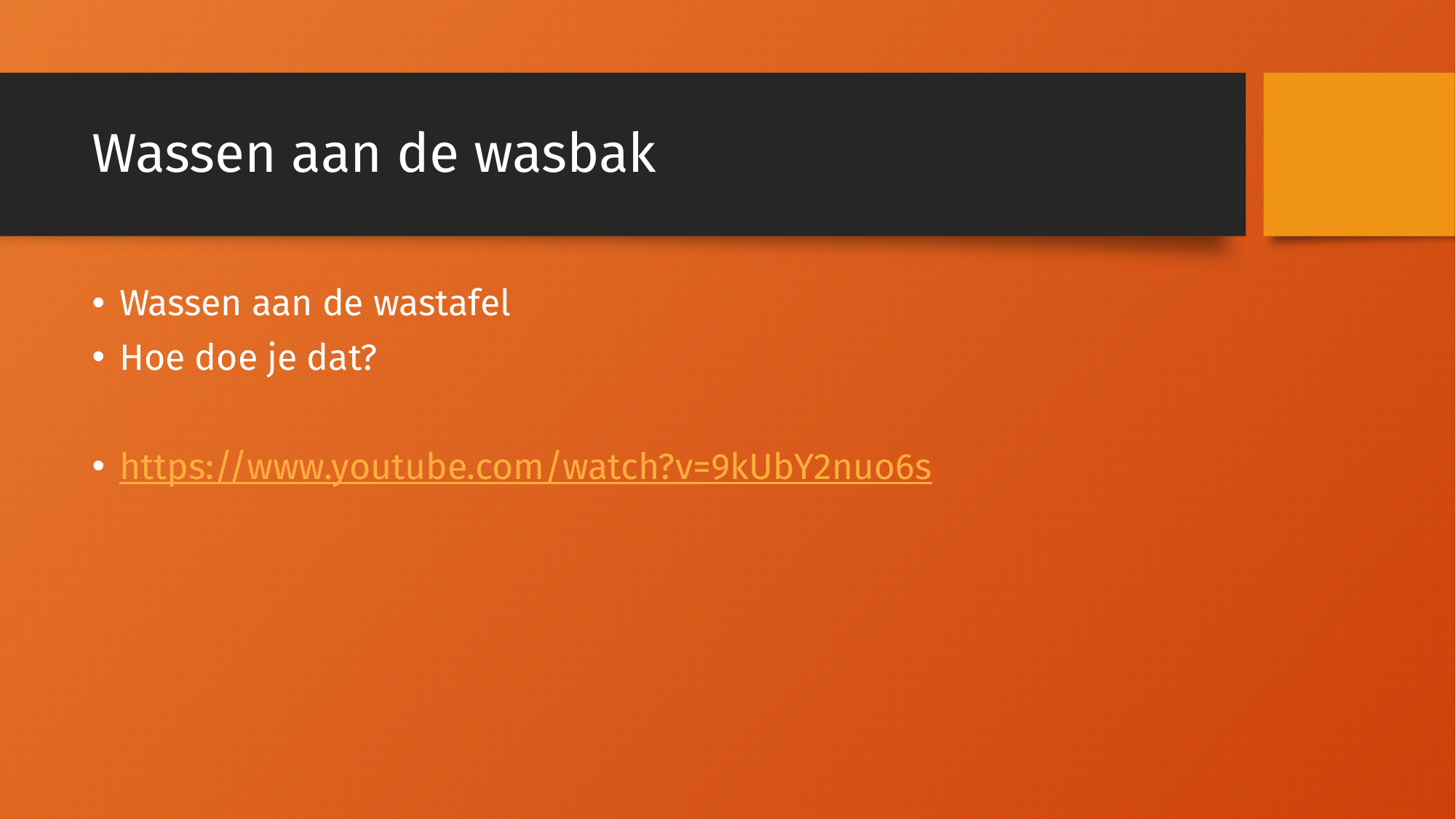

# Wassen aan de wasbak
Wassen aan de wastafel
Hoe doe je dat?

https://www.youtube.com/watch?v=9kUbY2nuo6s